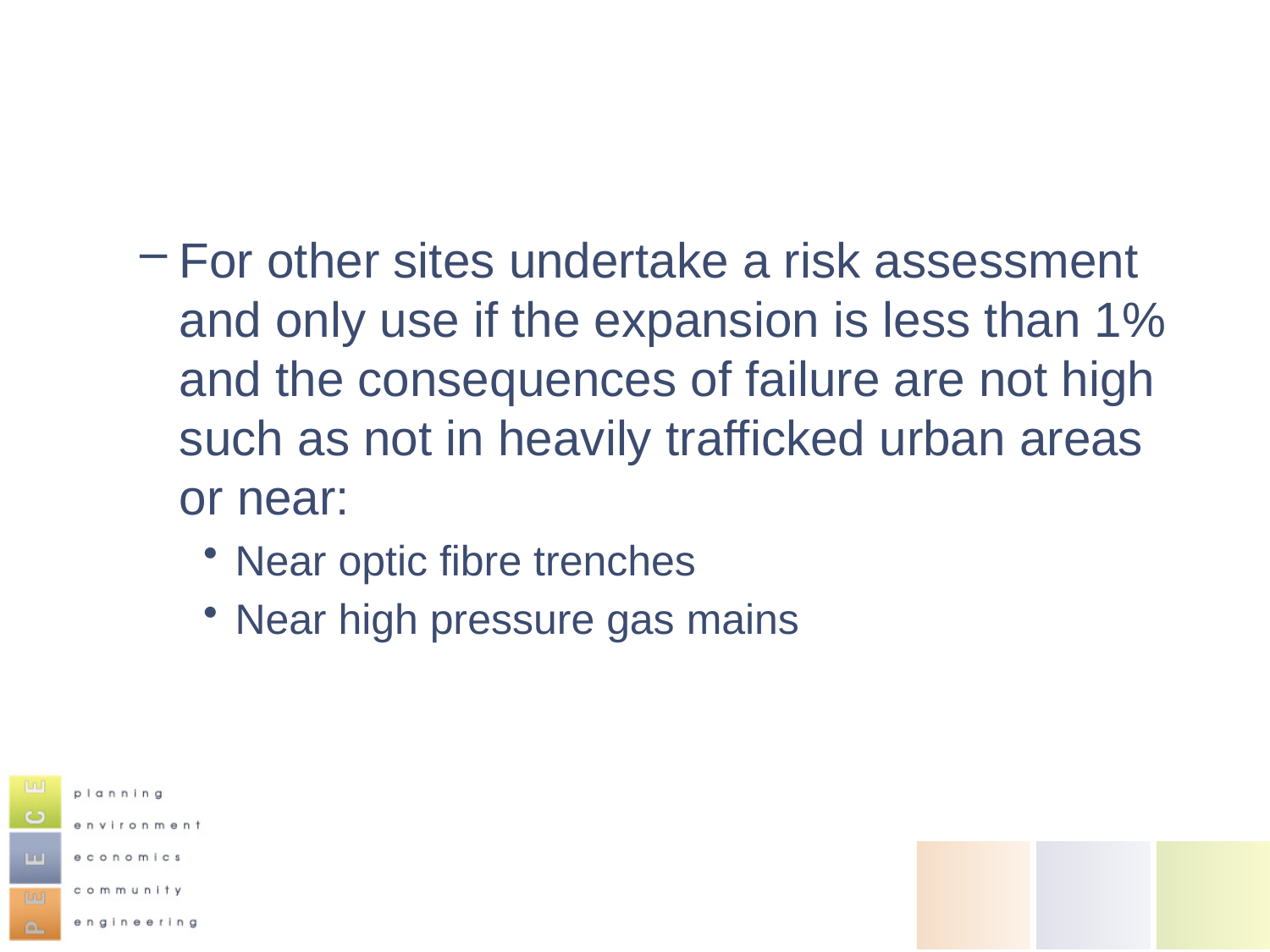

#
For other sites undertake a risk assessment and only use if the expansion is less than 1% and the consequences of failure are not high such as not in heavily trafficked urban areas or near:
Near optic fibre trenches
Near high pressure gas mains